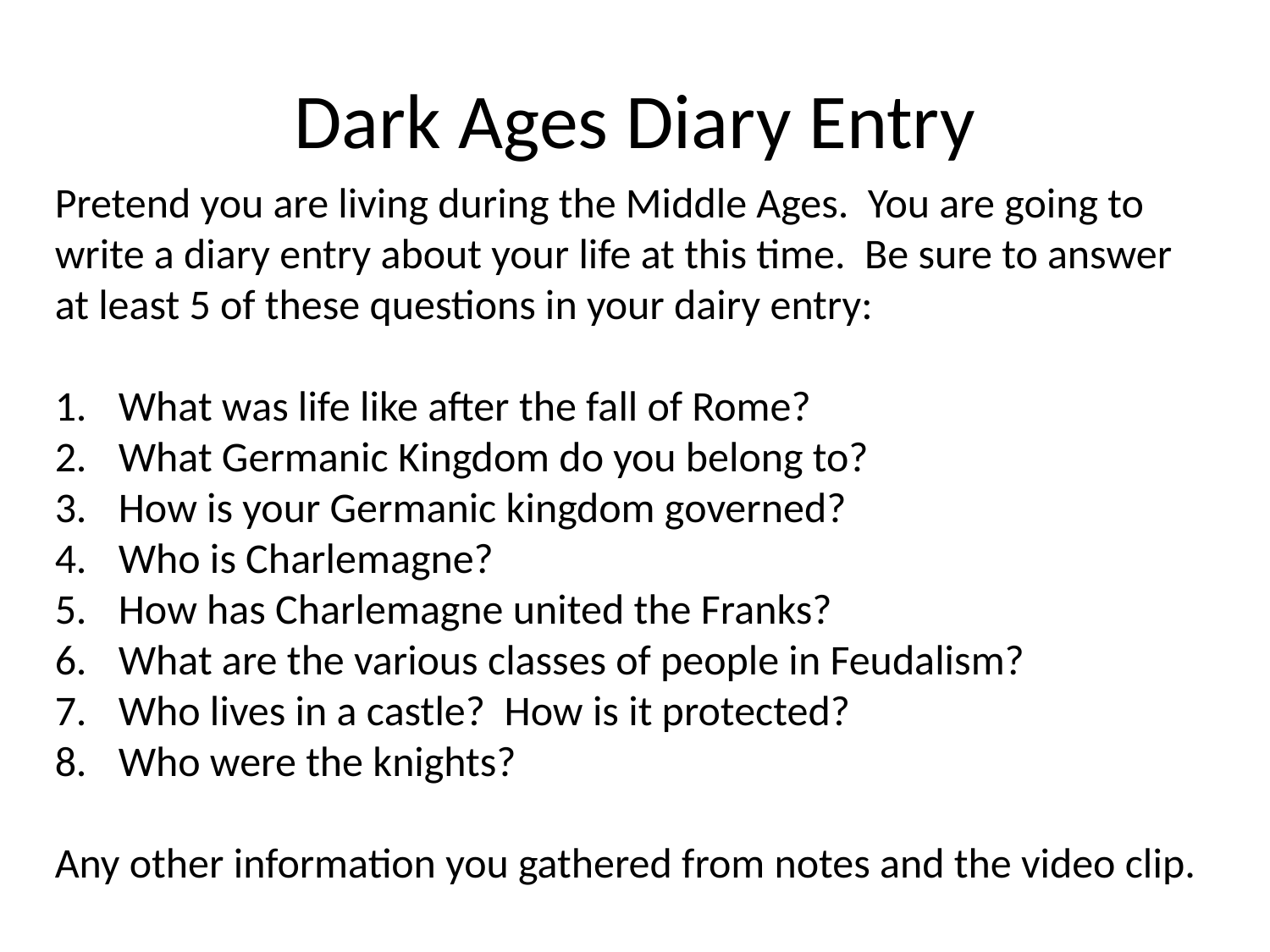

# Dark Ages Diary Entry
Pretend you are living during the Middle Ages.  You are going to write a diary entry about your life at this time.  Be sure to answer at least 5 of these questions in your dairy entry:

What was life like after the fall of Rome?
What Germanic Kingdom do you belong to?
How is your Germanic kingdom governed?
Who is Charlemagne?
How has Charlemagne united the Franks?
What are the various classes of people in Feudalism?
Who lives in a castle?  How is it protected?
Who were the knights?

Any other information you gathered from notes and the video clip.